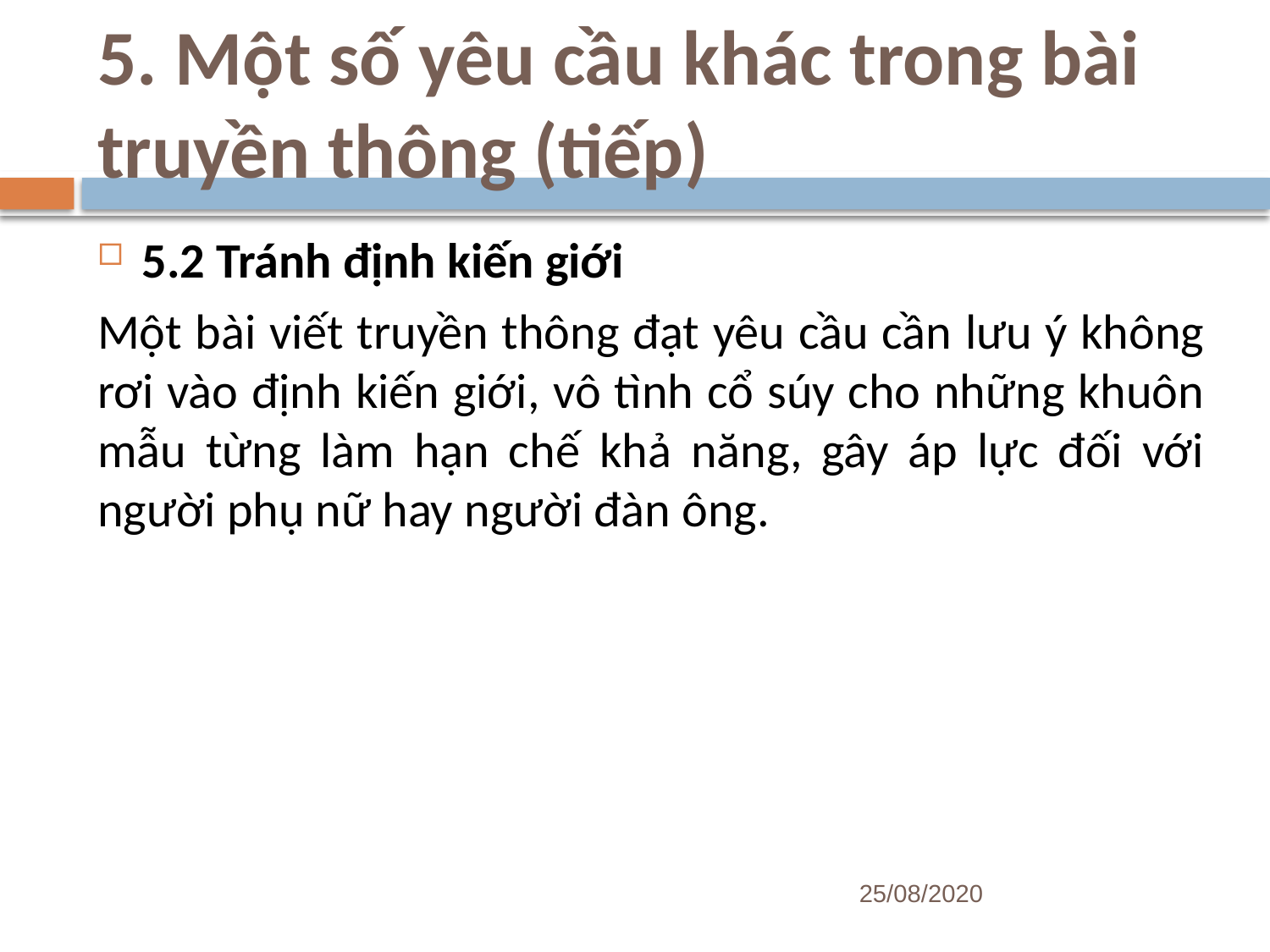

# 5. Một số yêu cầu khác trong bài truyền thông (tiếp)
5.2 Tránh định kiến giới
Một bài viết truyền thông đạt yêu cầu cần lưu ý không rơi vào định kiến giới, vô tình cổ súy cho những khuôn mẫu từng làm hạn chế khả năng, gây áp lực đối với người phụ nữ hay người đàn ông.

25/08/2020